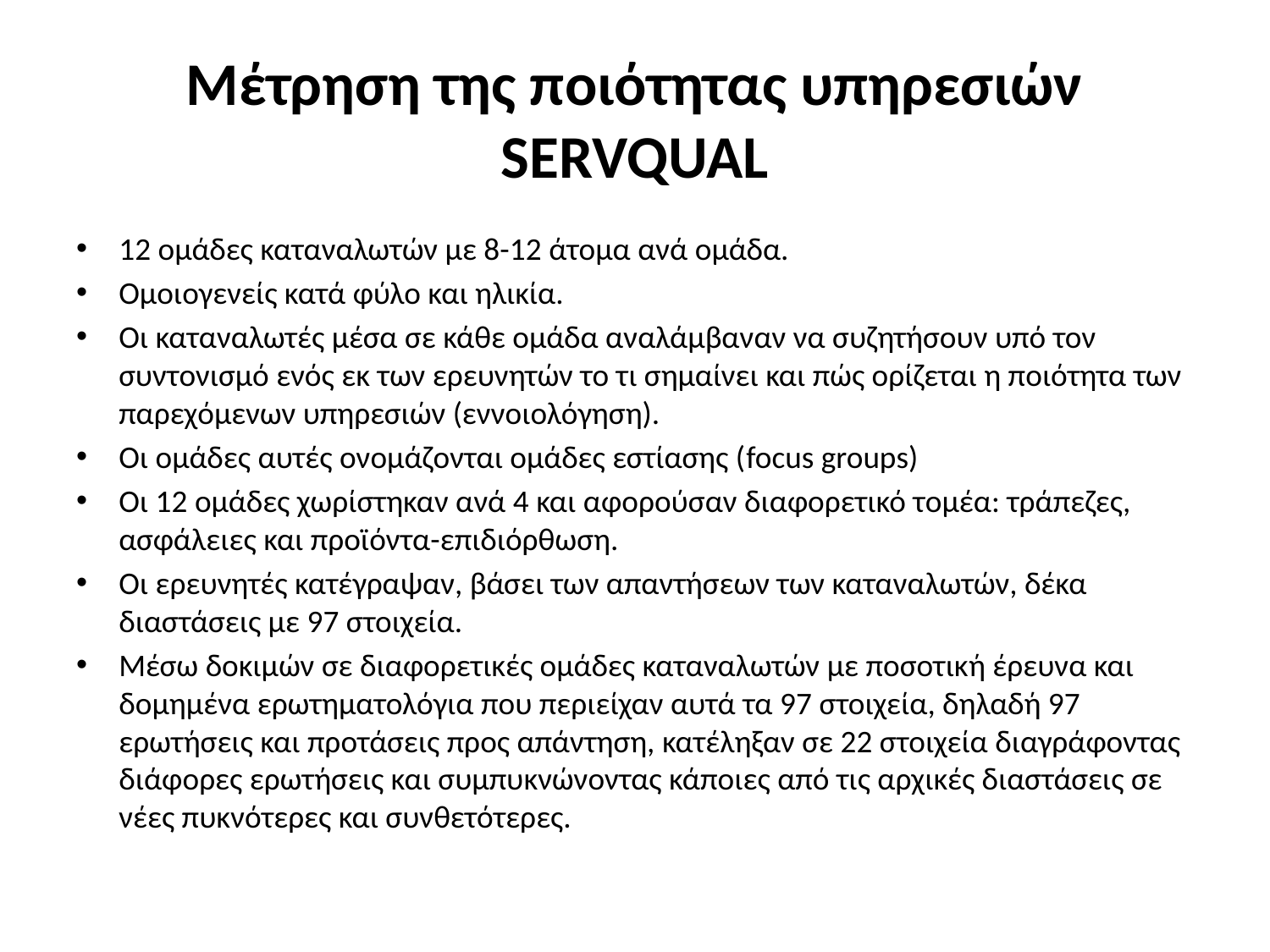

# Μέτρηση της ποιότητας υπηρεσιών SERVQUAL
12 ομάδες καταναλωτών με 8-12 άτομα ανά ομάδα.
Ομοιογενείς κατά φύλο και ηλικία.
Οι καταναλωτές μέσα σε κάθε ομάδα αναλάμβαναν να συζητήσουν υπό τον συντονισμό ενός εκ των ερευνητών το τι σημαίνει και πώς ορίζεται η ποιότητα των παρεχόμενων υπηρεσιών (εννοιολόγηση).
Οι ομάδες αυτές ονομάζονται ομάδες εστίασης (focus groups)
Οι 12 ομάδες χωρίστηκαν ανά 4 και αφορούσαν διαφορετικό τομέα: τράπεζες, ασφάλειες και προϊόντα-επιδιόρθωση.
Οι ερευνητές κατέγραψαν, βάσει των απαντήσεων των καταναλωτών, δέκα διαστάσεις με 97 στοιχεία.
Μέσω δοκιμών σε διαφορετικές ομάδες καταναλωτών με ποσοτική έρευνα και δομημένα ερωτηματολόγια που περιείχαν αυτά τα 97 στοιχεία, δηλαδή 97 ερωτήσεις και προτάσεις προς απάντηση, κατέληξαν σε 22 στοιχεία διαγράφοντας διάφορες ερωτήσεις και συμπυκνώνοντας κάποιες από τις αρχικές διαστάσεις σε νέες πυκνότερες και συνθετότερες.